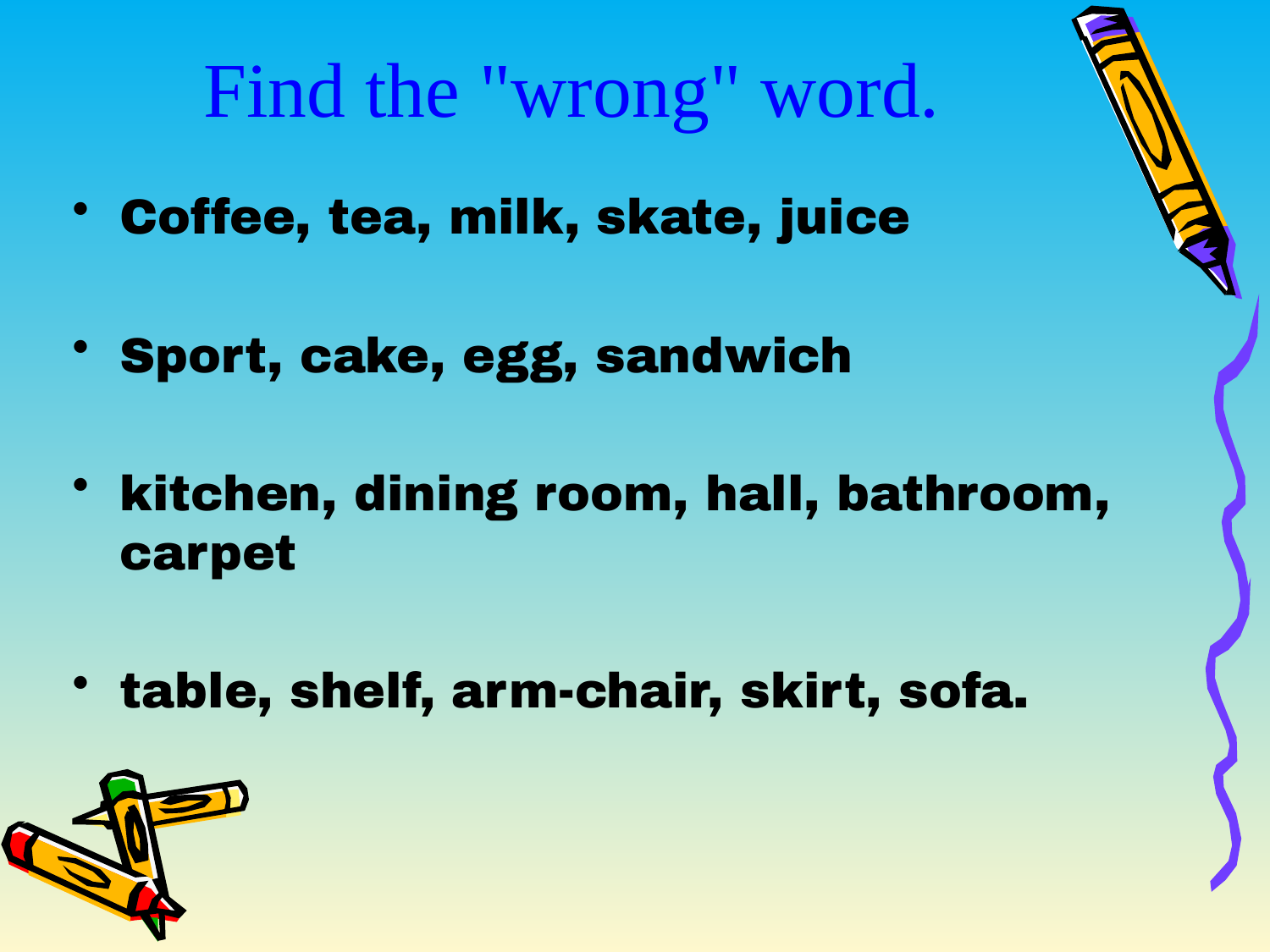

# Find the "wrong" word.
Coffee, tea, milk, skate, juice

Sport, cake, egg, sandwich

kitchen, dining room, hall, bathroom, carpet

table, shelf, arm-chair, skirt, sofa.